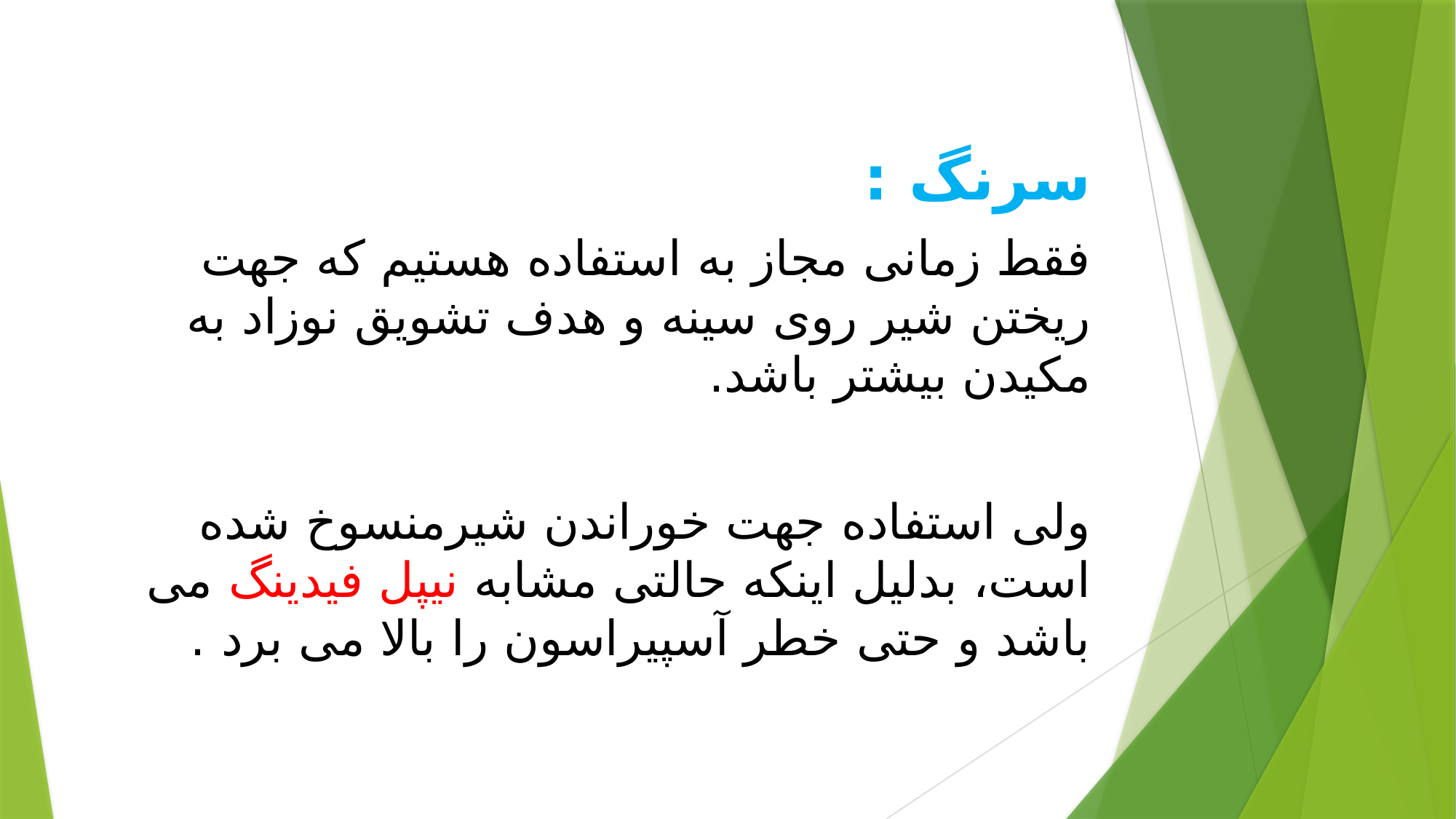

سرنگ :
فقط زمانی مجاز به استفاده هستیم که جهت ریختن شیر روی سینه و هدف تشویق نوزاد به مکیدن بیشتر باشد.

ولی استفاده جهت خوراندن شیرمنسوخ شده است، بدلیل اینکه حالتی مشابه نیپل فیدینگ می باشد و حتی خطر آسپیراسون را بالا می برد .